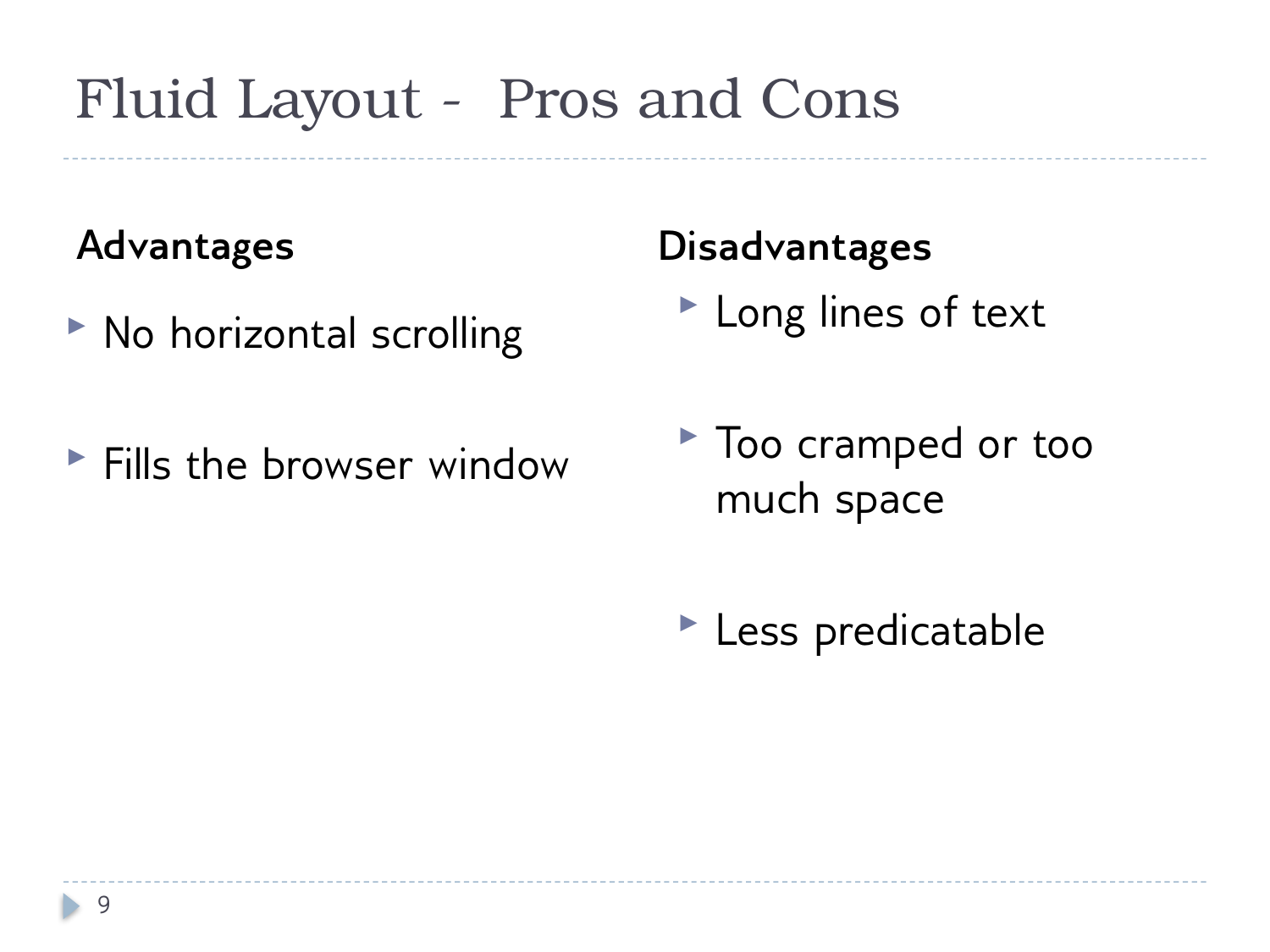

# Fluid Layout -  Pros and Cons
Advantages
Disadvantages
Long lines of text

Too cramped or too much space

Less predicatable
No horizontal scrolling

Fills the browser window

9